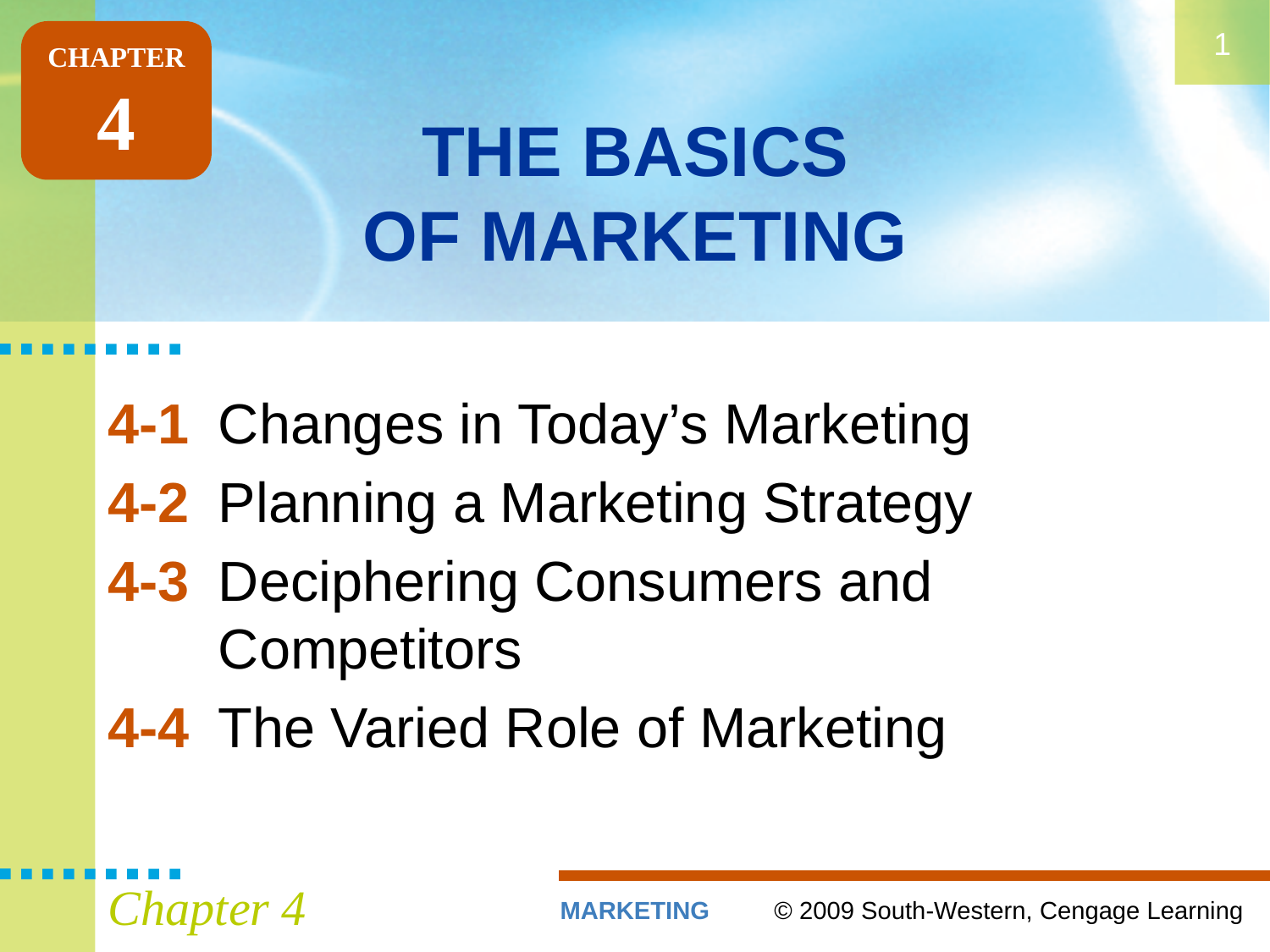

1
CHAPTER
4
# THE BASICS OF MARKETING
4-1	Changes in Today’s Marketing
4-2	Planning a Marketing Strategy
4-3	Deciphering Consumers and Competitors
4-4	The Varied Role of Marketing
Chapter 4